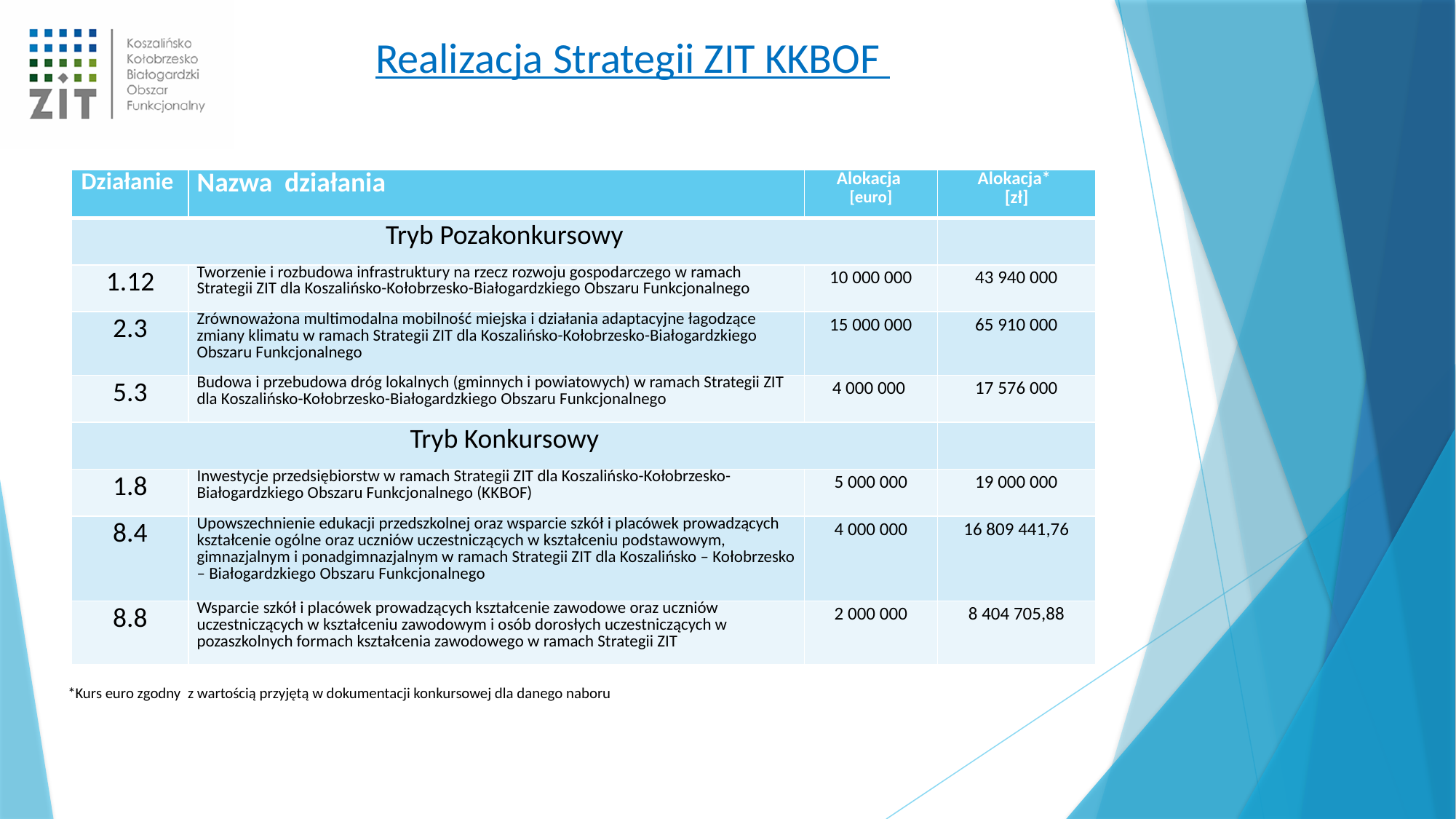

Realizacja Strategii ZIT KKBOF

| Działanie | Nazwa działania | Alokacja [euro] | Alokacja\* [zł] |
| --- | --- | --- | --- |
| Tryb Pozakonkursowy |  |  |  |
| 1.12 | Tworzenie i rozbudowa infrastruktury na rzecz rozwoju gospodarczego w ramach Strategii ZIT dla Koszalińsko-Kołobrzesko-Białogardzkiego Obszaru Funkcjonalnego | 10 000 000 | 43 940 000 |
| 2.3 | Zrównoważona multimodalna mobilność miejska i działania adaptacyjne łagodzące zmiany klimatu w ramach Strategii ZIT dla Koszalińsko-Kołobrzesko-Białogardzkiego Obszaru Funkcjonalnego | 15 000 000 | 65 910 000 |
| 5.3 | Budowa i przebudowa dróg lokalnych (gminnych i powiatowych) w ramach Strategii ZIT dla Koszalińsko-Kołobrzesko-Białogardzkiego Obszaru Funkcjonalnego | 4 000 000 | 17 576 000 |
| Tryb Konkursowy |  |  |  |
| 1.8 | Inwestycje przedsiębiorstw w ramach Strategii ZIT dla Koszalińsko-Kołobrzesko-Białogardzkiego Obszaru Funkcjonalnego (KKBOF) | 5 000 000 | 19 000 000 |
| 8.4 | Upowszechnienie edukacji przedszkolnej oraz wsparcie szkół i placówek prowadzących kształcenie ogólne oraz uczniów uczestniczących w kształceniu podstawowym, gimnazjalnym i ponadgimnazjalnym w ramach Strategii ZIT dla Koszalińsko – Kołobrzesko – Białogardzkiego Obszaru Funkcjonalnego | 4 000 000 | 16 809 441,76 |
| 8.8 | Wsparcie szkół i placówek prowadzących kształcenie zawodowe oraz uczniów uczestniczących w kształceniu zawodowym i osób dorosłych uczestniczących w pozaszkolnych formach kształcenia zawodowego w ramach Strategii ZIT | 2 000 000 | 8 404 705,88 |
*Kurs euro zgodny  z wartością przyjętą w dokumentacji konkursowej dla danego naboru